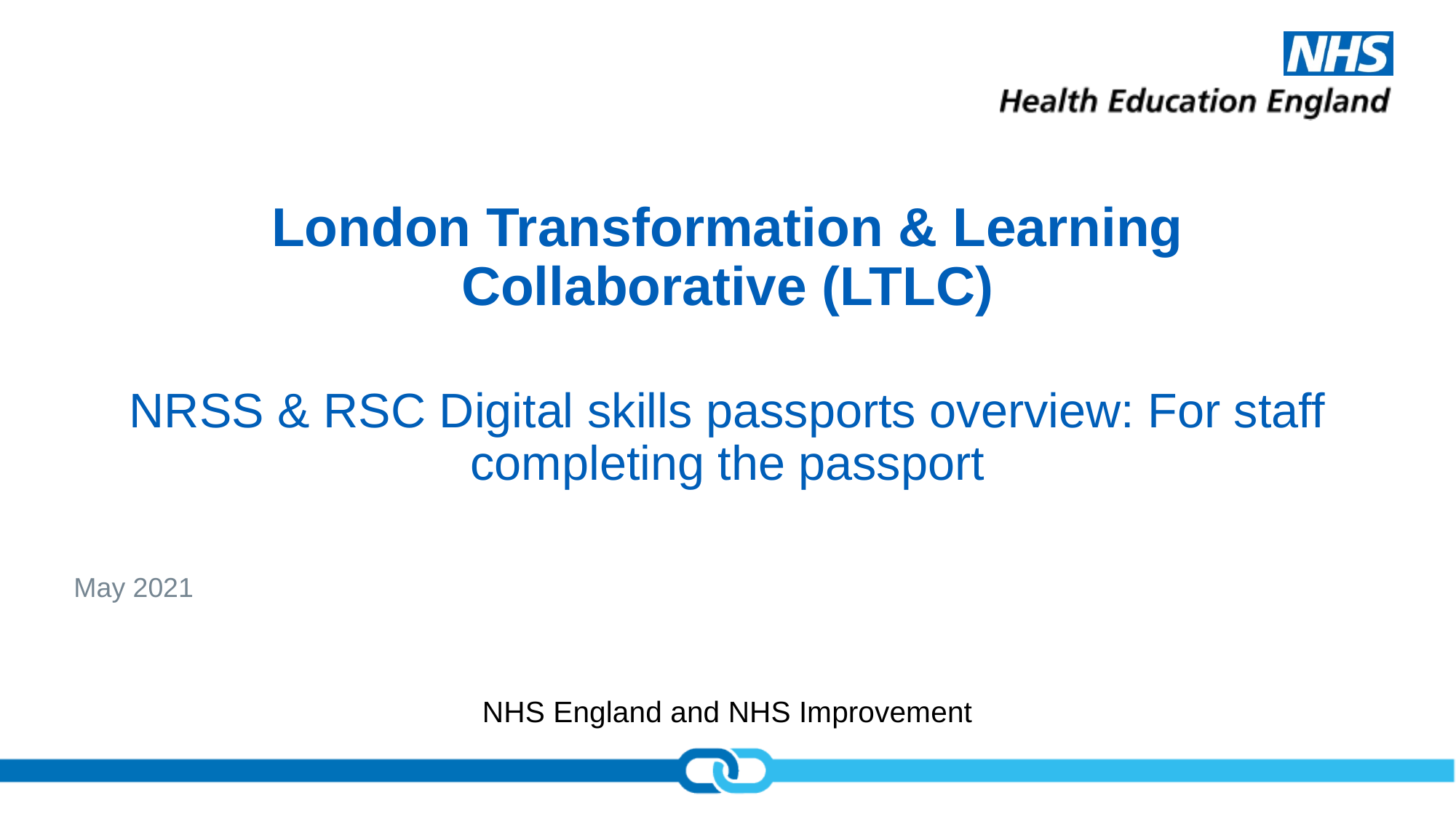

# London Transformation & Learning Collaborative (LTLC) NRSS & RSC Digital skills passports overview: For staff completing the passport
May 2021